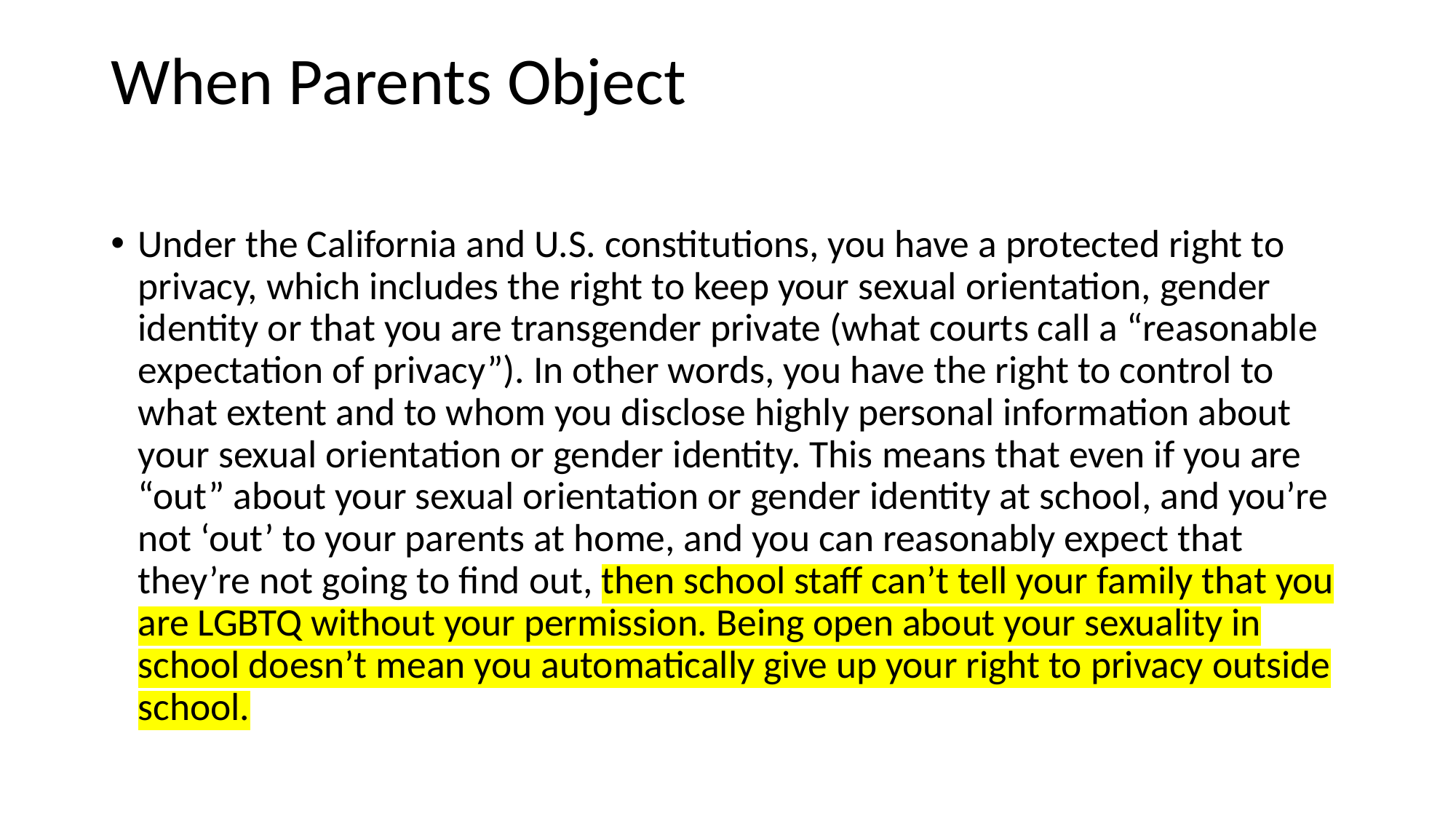

# When Parents Object
Under the California and U.S. constitutions, you have a protected right to privacy, which includes the right to keep your sexual orientation, gender identity or that you are transgender private (what courts call a “reasonable expectation of privacy”). In other words, you have the right to control to what extent and to whom you disclose highly personal information about your sexual orientation or gender identity. This means that even if you are “out” about your sexual orientation or gender identity at school, and you’re not ‘out’ to your parents at home, and you can reasonably expect that they’re not going to find out, then school staff can’t tell your family that you are LGBTQ without your permission. Being open about your sexuality in school doesn’t mean you automatically give up your right to privacy outside school.